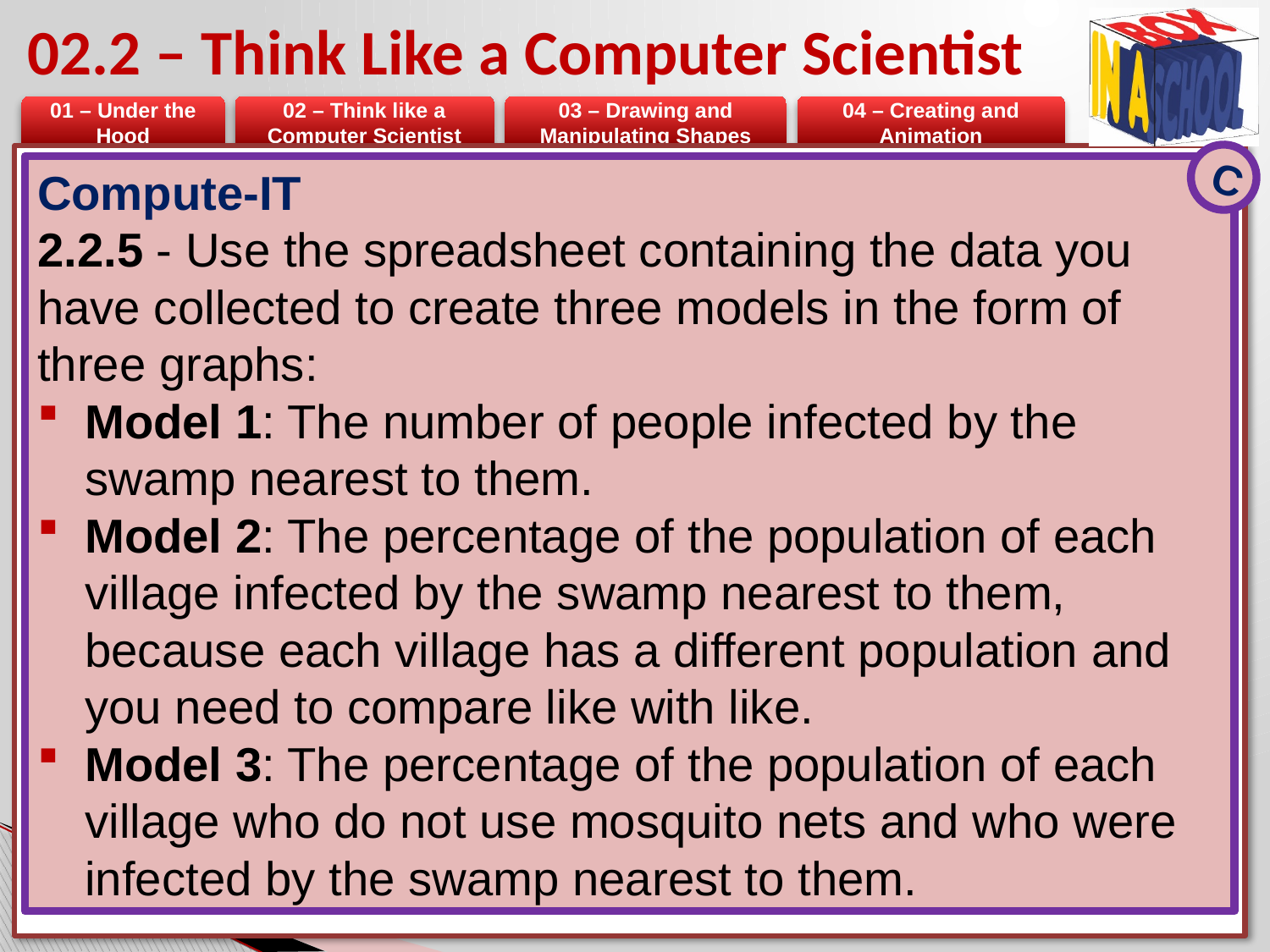

# 02.2 – Think Like a Computer Scientist
C
Compute-IT
2.2.5 - Use the spreadsheet containing the data you have collected to create three models in the form of three graphs:
Model 1: The number of people infected by the swamp nearest to them.
Model 2: The percentage of the population of each village infected by the swamp nearest to them, because each village has a different population and you need to compare like with like.
Model 3: The percentage of the population of each village who do not use mosquito nets and who were infected by the swamp nearest to them.